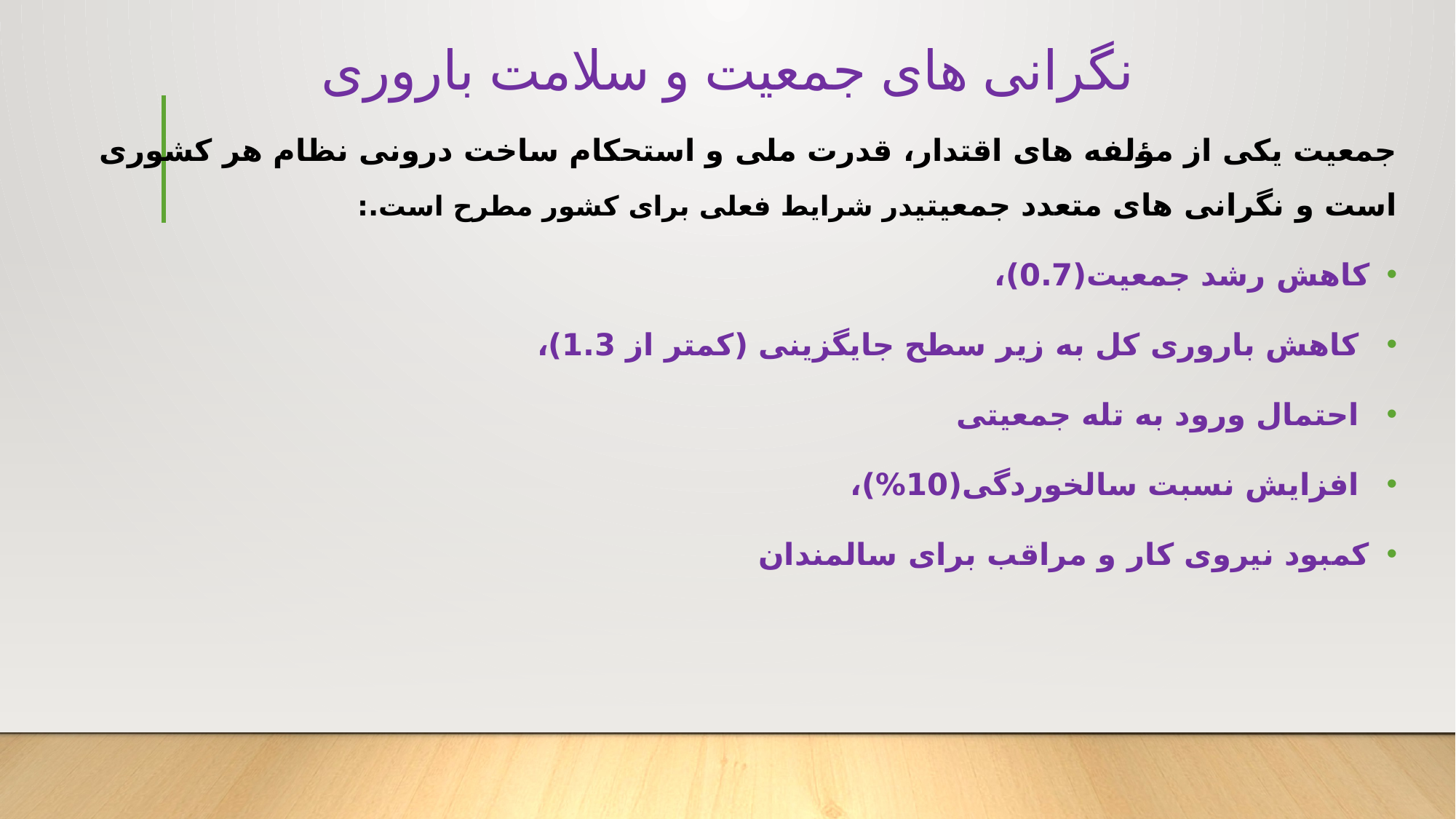

# نگرانی های جمعیت و سلامت باروری
جمعیت یکی از مؤلفه های اقتدار، قدرت ملی و استحکام ساخت درونی نظام هر کشوری است و نگرانی های متعدد جمعیتیدر شرایط فعلی برای کشور مطرح است.:
کاهش رشد جمعیت(0.7)،
 کاهش باروری کل به زیر سطح جایگزینی (کمتر از 1.3)،
 احتمال ورود به تله جمعیتی
 افزایش نسبت سالخوردگی(10%)،
کمبود نیروی کار و مراقب برای سالمندان